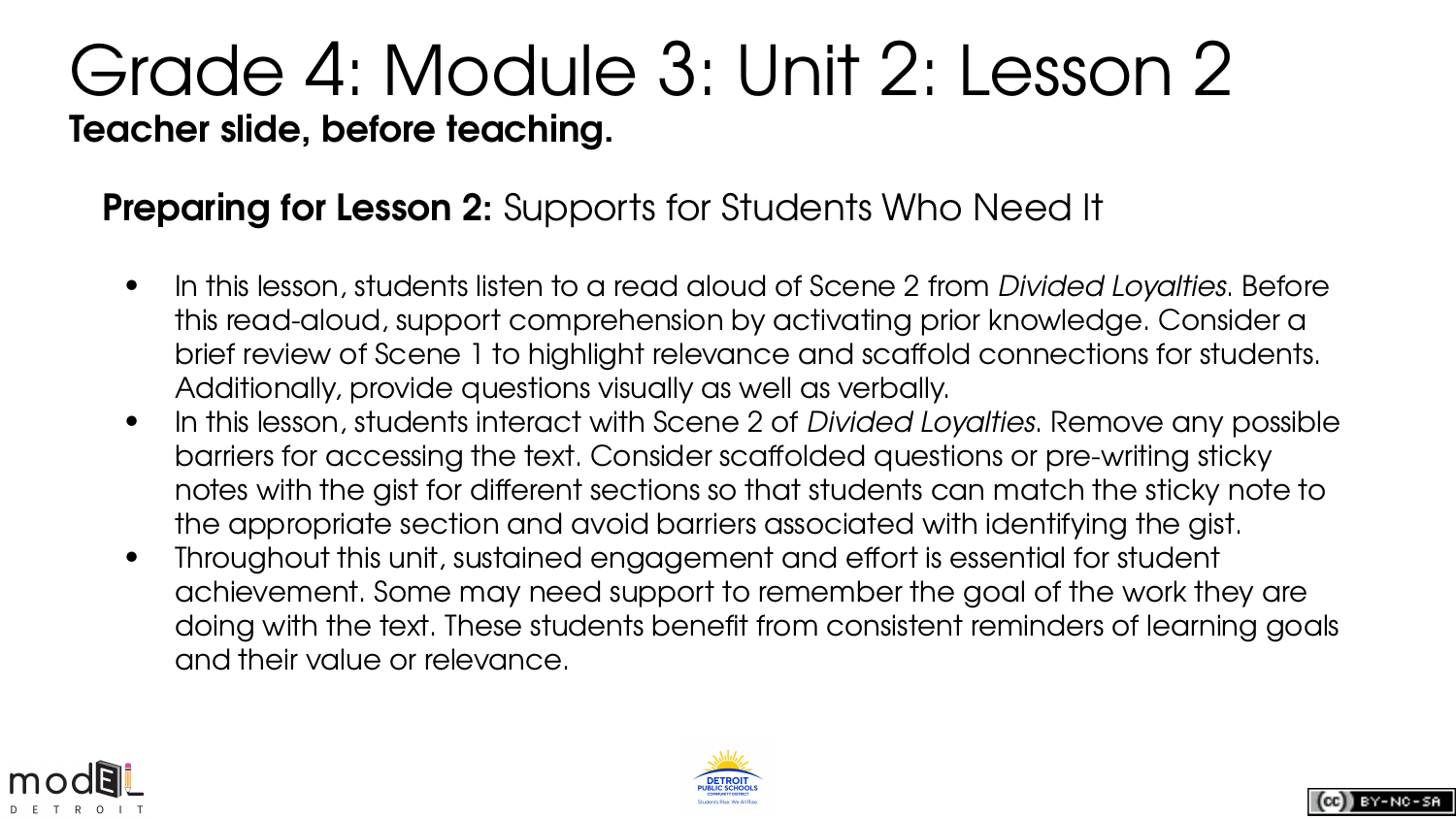

# Grade 4: Module 3: Unit 2: Lesson 2
Teacher slide, before teaching.

Preparing for Lesson 2: Supports for Students Who Need It

In this lesson, students listen to a read aloud of Scene 2 from Divided Loyalties. Before this read-aloud, support comprehension by activating prior knowledge. Consider a brief review of Scene 1 to highlight relevance and scaffold connections for students. Additionally, provide questions visually as well as verbally.
In this lesson, students interact with Scene 2 of Divided Loyalties. Remove any possible barriers for accessing the text. Consider scaffolded questions or pre-writing sticky notes with the gist for different sections so that students can match the sticky note to the appropriate section and avoid barriers associated with identifying the gist.
Throughout this unit, sustained engagement and effort is essential for student achievement. Some may need support to remember the goal of the work they are doing with the text. These students benefit from consistent reminders of learning goals and their value or relevance.